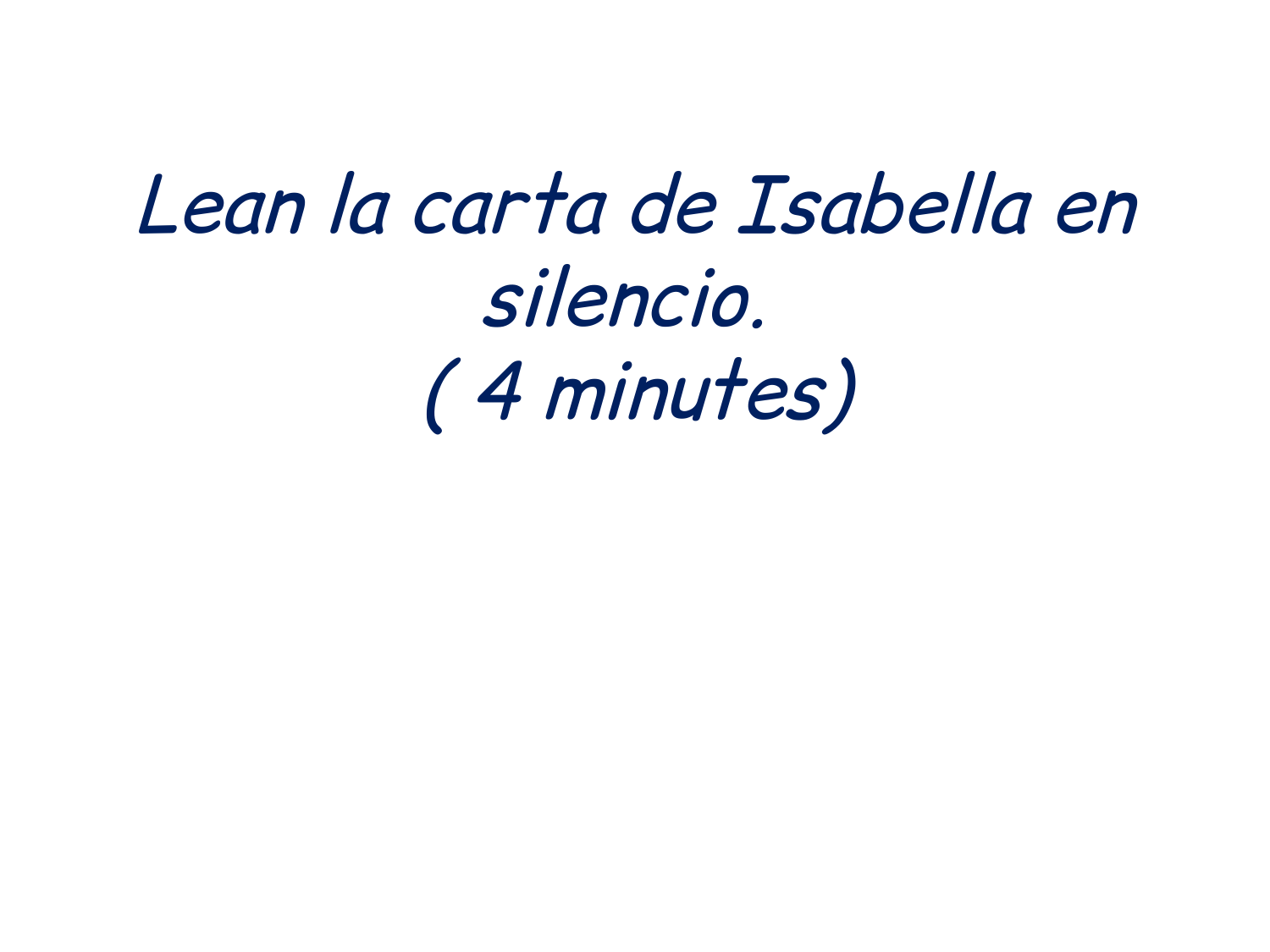

# Lean la carta de Isabella en silencio. ( 4 minutes)